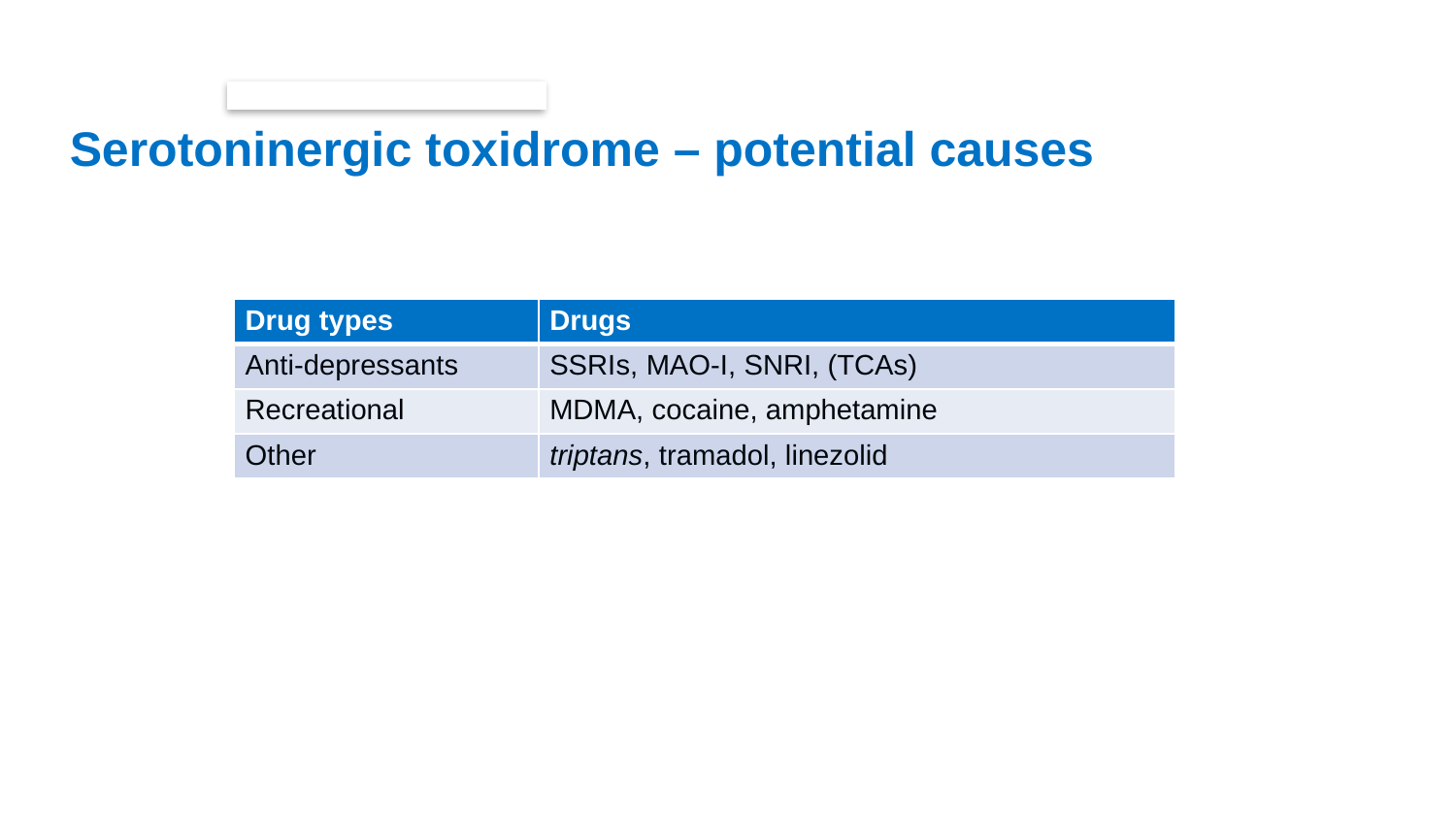

# Serotoninergic toxidrome – potential causes

| Drug types | Drugs |
| --- | --- |
| Anti-depressants | SSRIs, MAO-I, SNRI, (TCAs) |
| Recreational | MDMA, cocaine, amphetamine |
| Other | triptans, tramadol, linezolid |